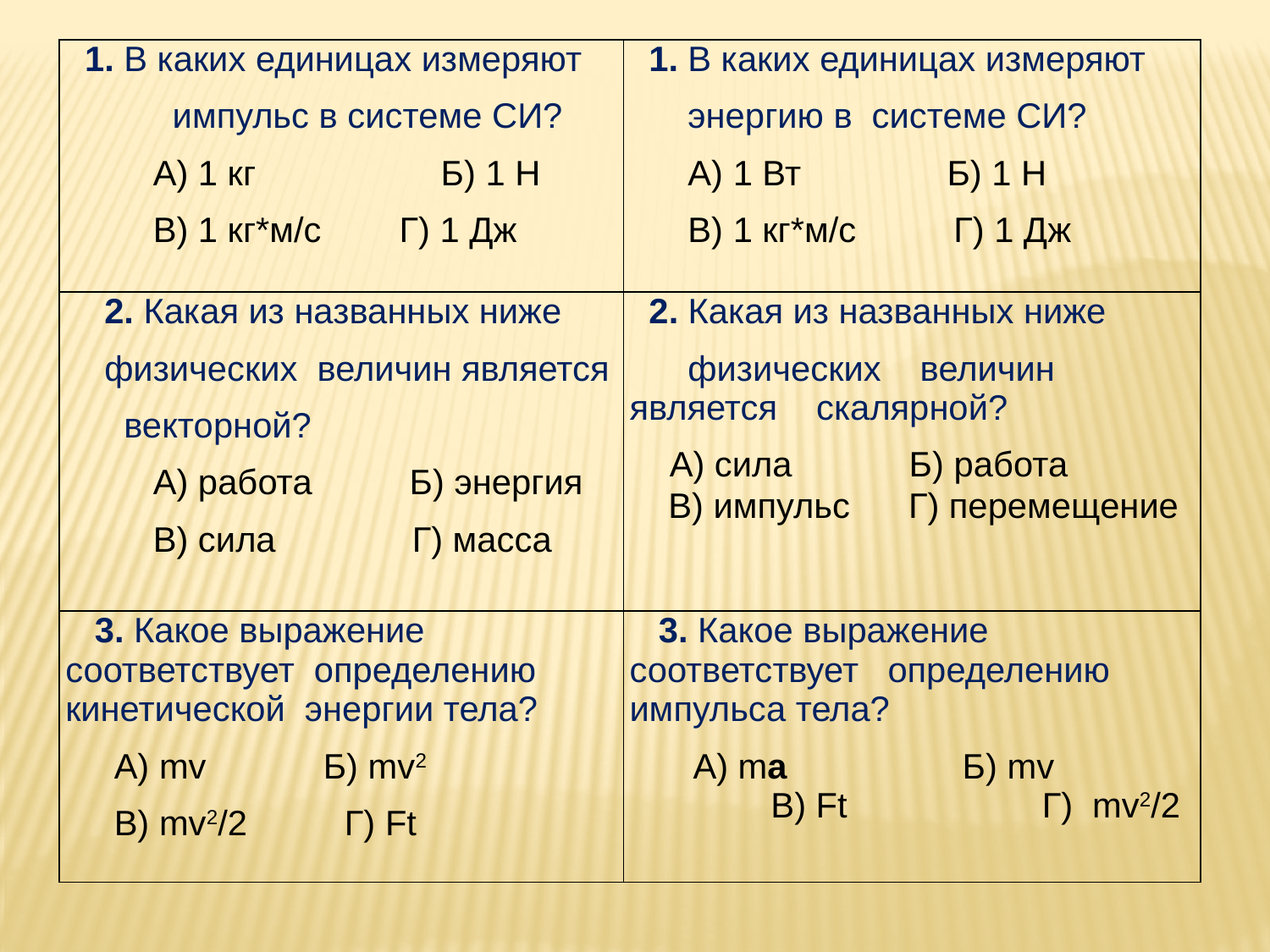

| 1. В каких единицах измеряют импульс в системе СИ? А) 1 кг Б) 1 Н В) 1 кг\*м/с Г) 1 Дж | 1. В каких единицах измеряют энергию в системе СИ? А) 1 Вт Б) 1 Н В) 1 кг\*м/с Г) 1 Дж |
| --- | --- |
| 2. Какая из названных ниже физических величин является векторной? А) работа Б) энергия В) сила Г) масса | 2. Какая из названных ниже физических величин является скалярной? А) сила Б) работа В) импульс Г) перемещение |
| 3. Какое выражение соответствует определению кинетической энергии тела? А) mv Б) mv2 В) mv2/2 Г) Ft | 3. Какое выражение соответствует определению импульса тела? А) ma Б) mv В) Ft Г) mv2/2 |